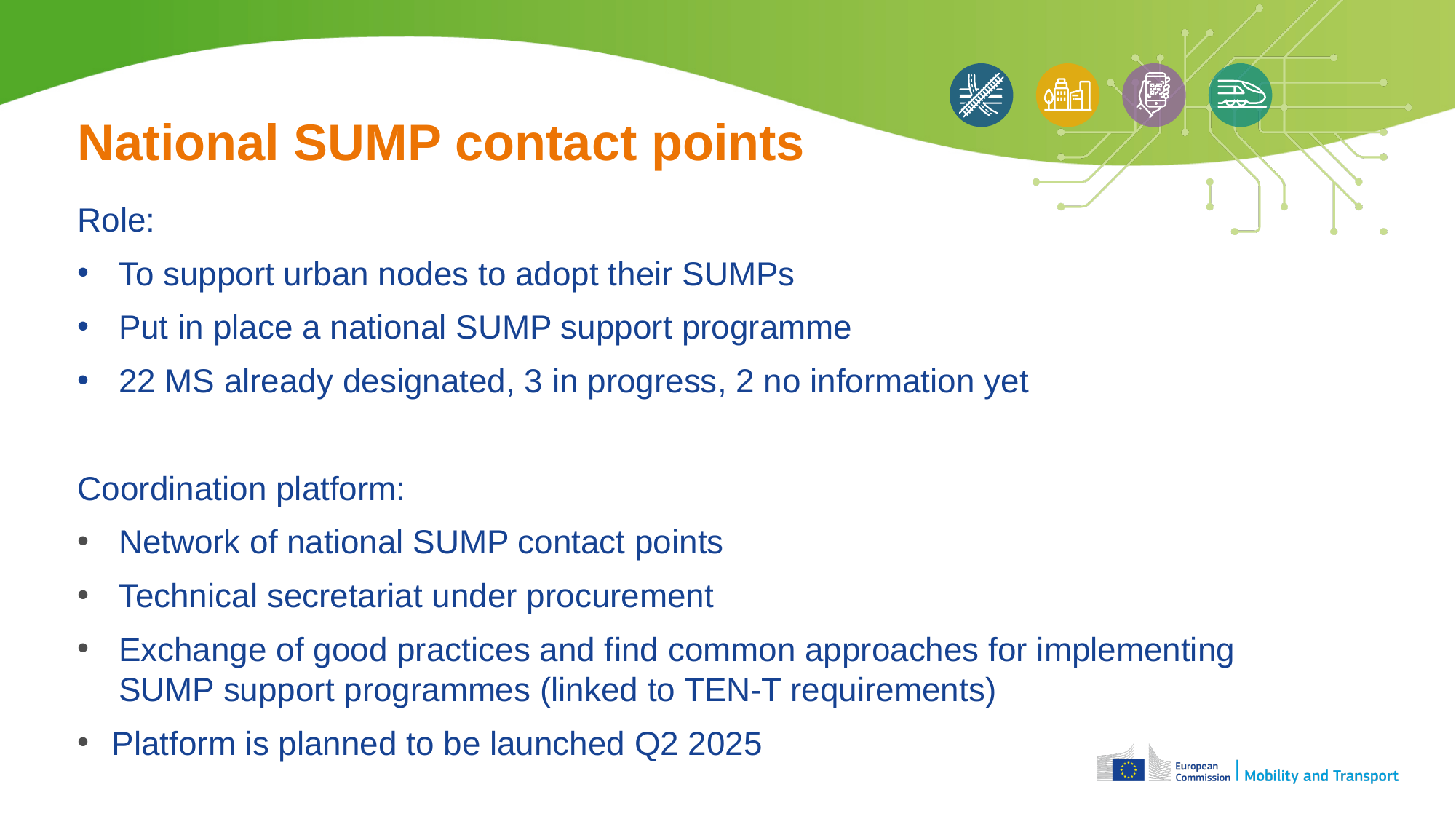

National SUMP contact points
Role:
To support urban nodes to adopt their SUMPs
Put in place a national SUMP support programme
22 MS already designated, 3 in progress, 2 no information yet

Coordination platform:
Network of national SUMP contact points
Technical secretariat under procurement
Exchange of good practices and find common approaches for implementing SUMP support programmes (linked to TEN-T requirements)
Platform is planned to be launched Q2 2025